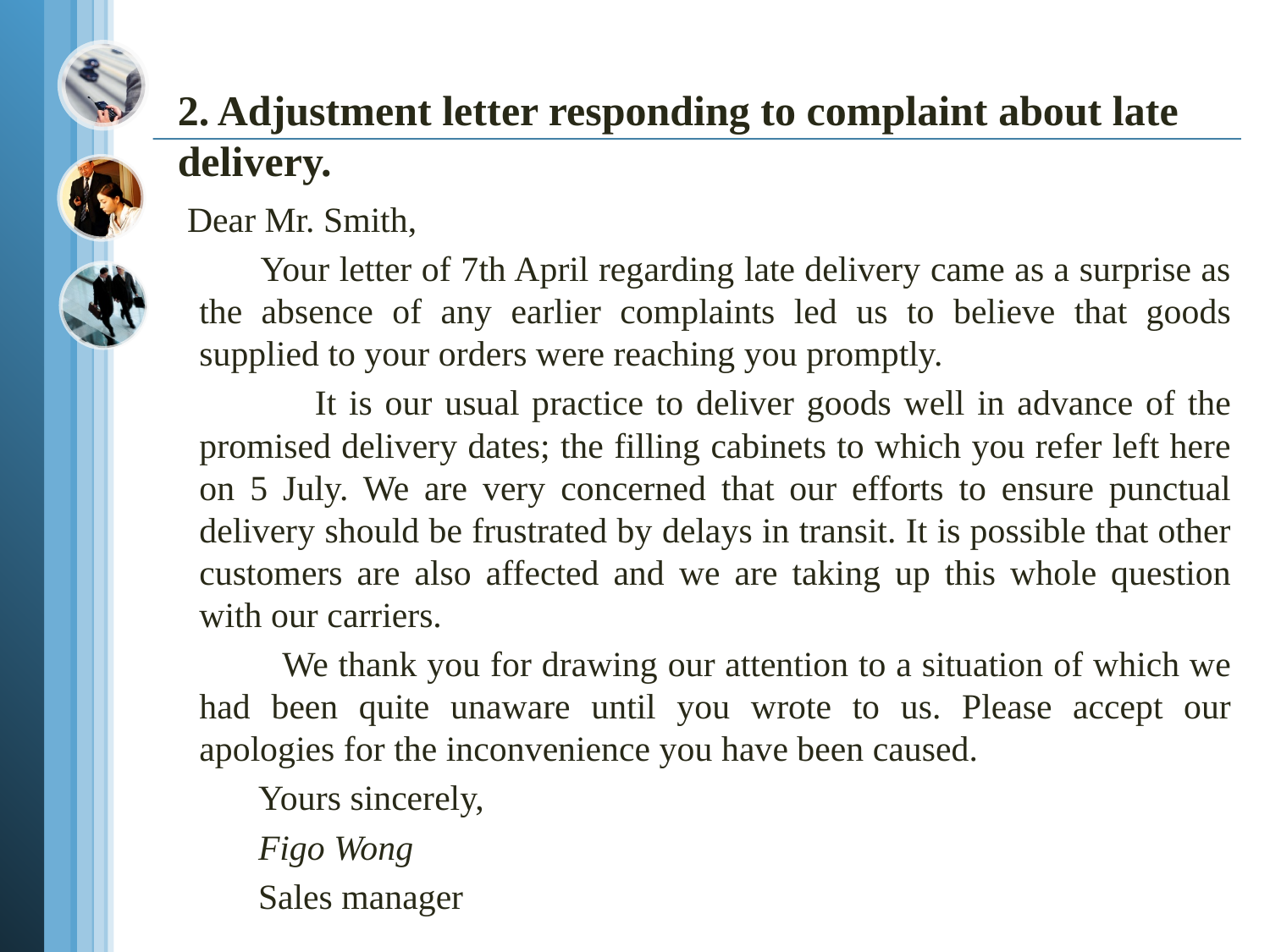

# 2. Adjustment letter responding to complaint about late delivery.

    Dear Mr. Smith,
           Your letter of 7th April regarding late delivery came as a surprise as the absence of any earlier complaints led us to believe that goods supplied to your orders were reaching you promptly.
             It is our usual practice to deliver goods well in advance of the promised delivery dates; the filling cabinets to which you refer left here on 5 July. We are very concerned that our efforts to ensure punctual delivery should be frustrated by delays in transit. It is possible that other customers are also affected and we are taking up this whole question with our carriers.
             We thank you for drawing our attention to a situation of which we had been quite unaware until you wrote to us. Please accept our apologies for the inconvenience you have been caused.
            Yours sincerely,
            Figo Wong
            Sales manager